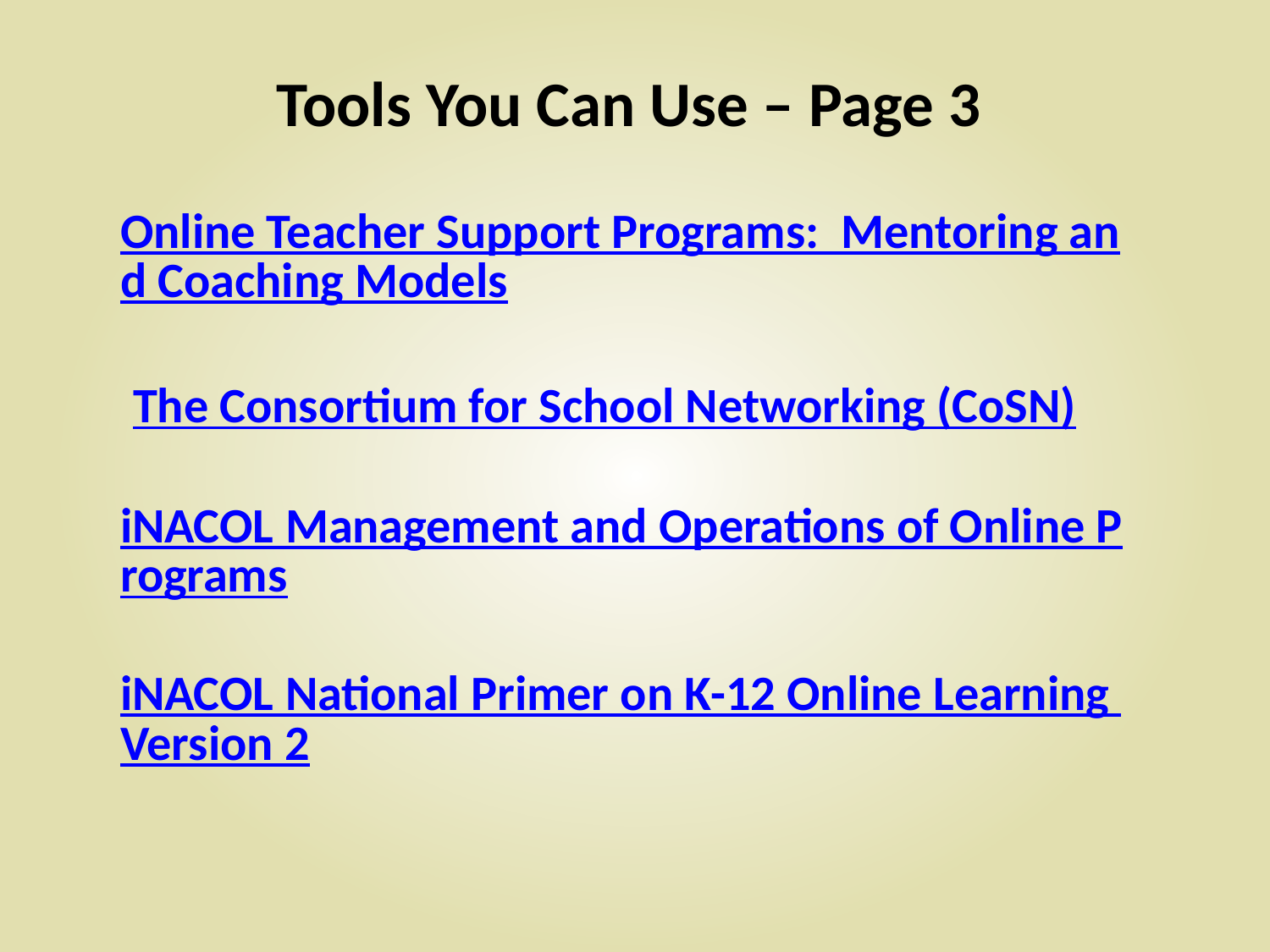

Tools You Can Use – Page 3

Online Teacher Support Programs:  Mentoring and Coaching Models

 The Consortium for School Networking (CoSN)

iNACOL Management and Operations of Online Programs
 iNACOL National Primer on K-12 Online Learning Version 2